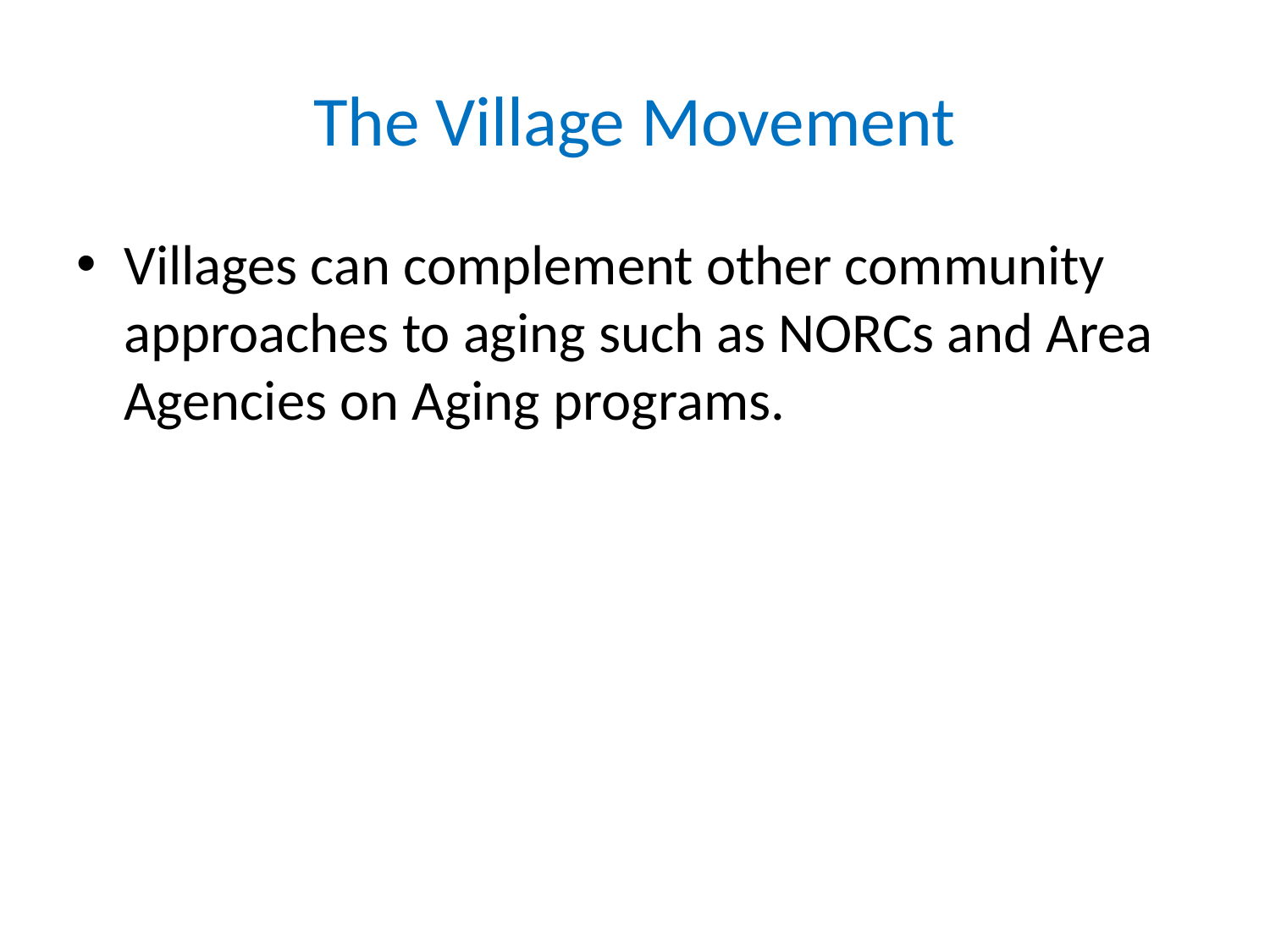

# The Village Movement
Villages can complement other community approaches to aging such as NORCs and Area Agencies on Aging programs.